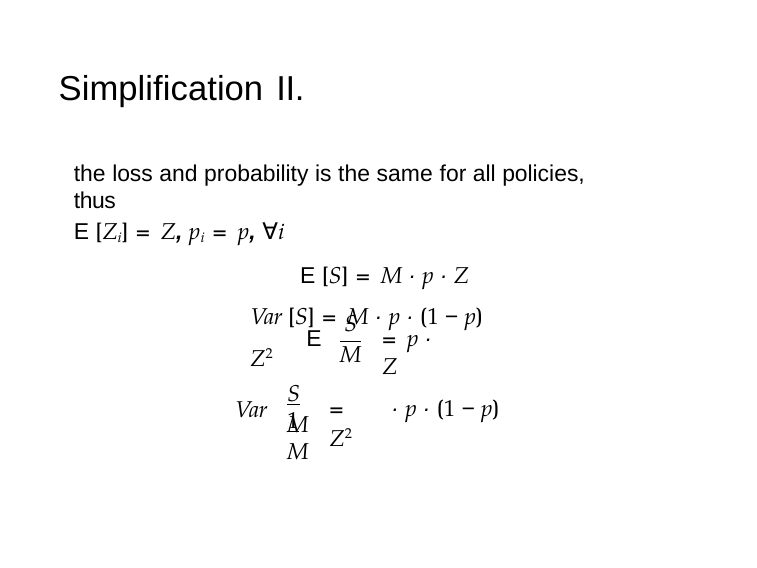

# Simplification II.
the loss and probability is the same for all policies, thus
E [Zi] = Z, pi = p, ∀i
E [S] = M · p · Z  Var [S] = M · p · (1 − p) Z2

S
E
= p · Z
M

S	 1
Var
=	· p · (1 − p) Z2
M	M